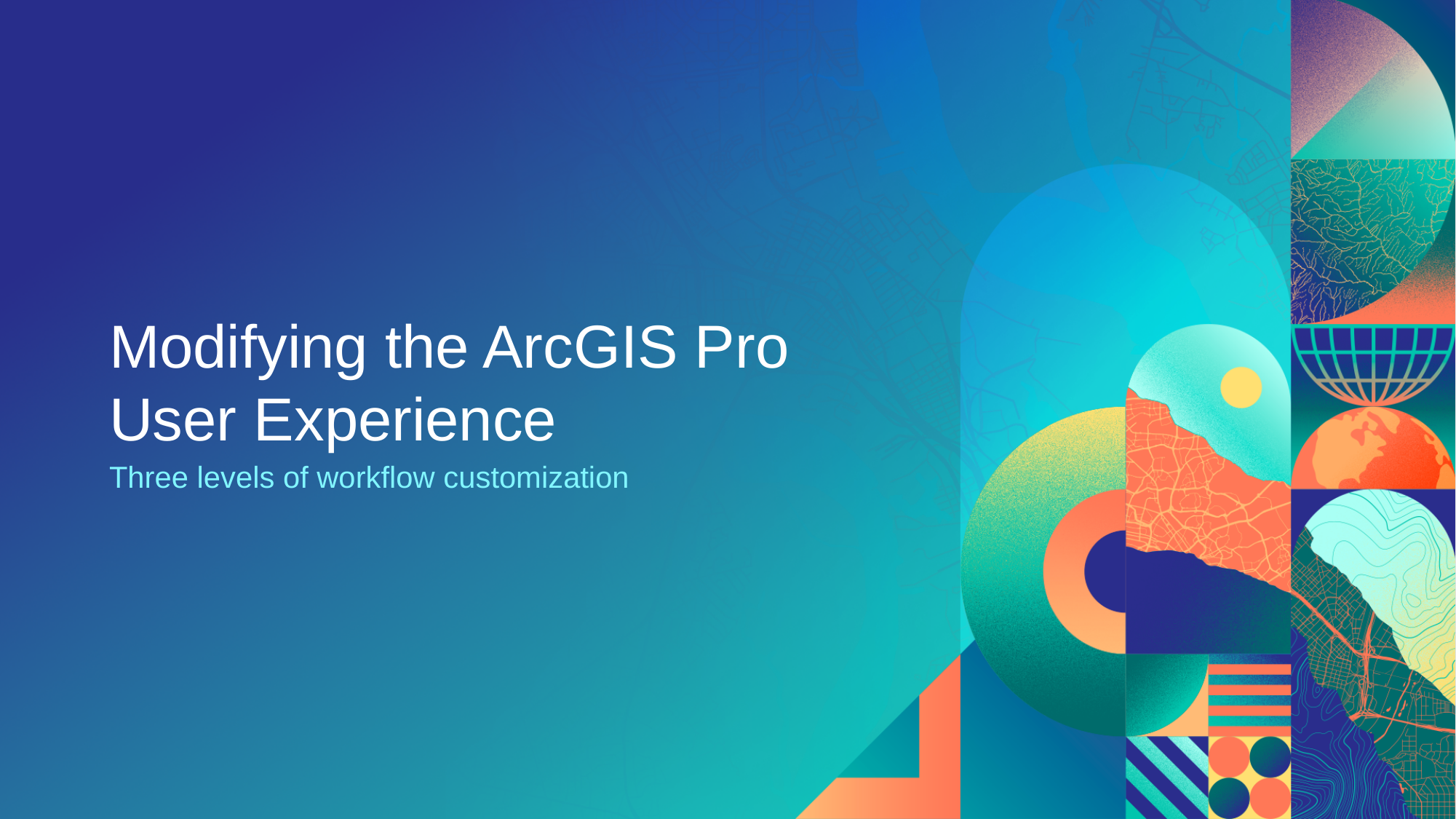

# Modifying the ArcGIS Pro User Experience
Three levels of workflow customization